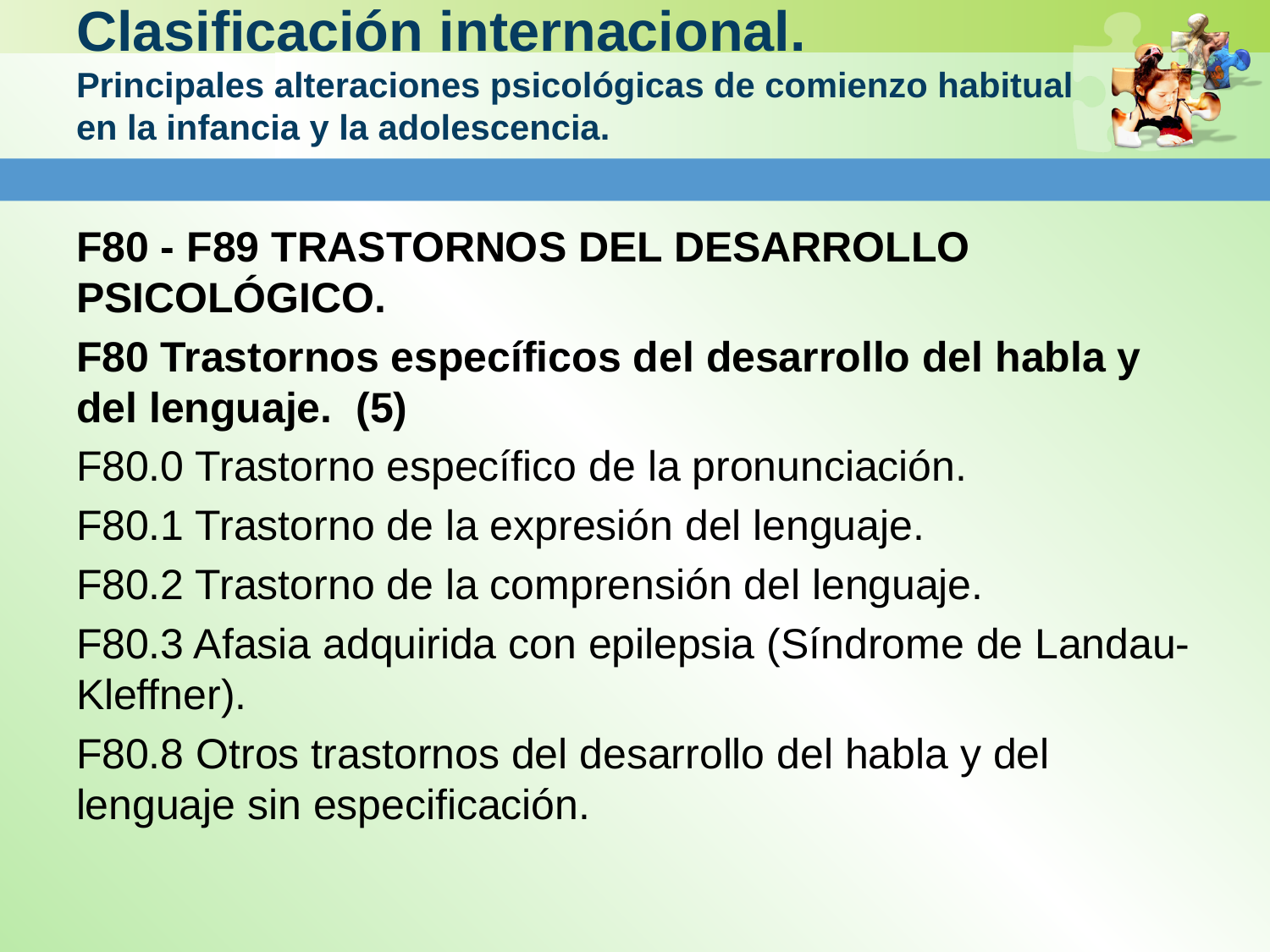

# Clasificación internacional. Principales alteraciones psicológicas de comienzo habitual en la infancia y la adolescencia.
F80 - F89 TRASTORNOS DEL DESARROLLO PSICOLÓGICO.
F80 Trastornos específicos del desarrollo del habla y del lenguaje.  (5)
F80.0 Trastorno específico de la pronunciación.
F80.1 Trastorno de la expresión del lenguaje.
F80.2 Trastorno de la comprensión del lenguaje.
F80.3 Afasia adquirida con epilepsia (Síndrome de Landau-Kleffner).
F80.8 Otros trastornos del desarrollo del habla y del lenguaje sin especificación.